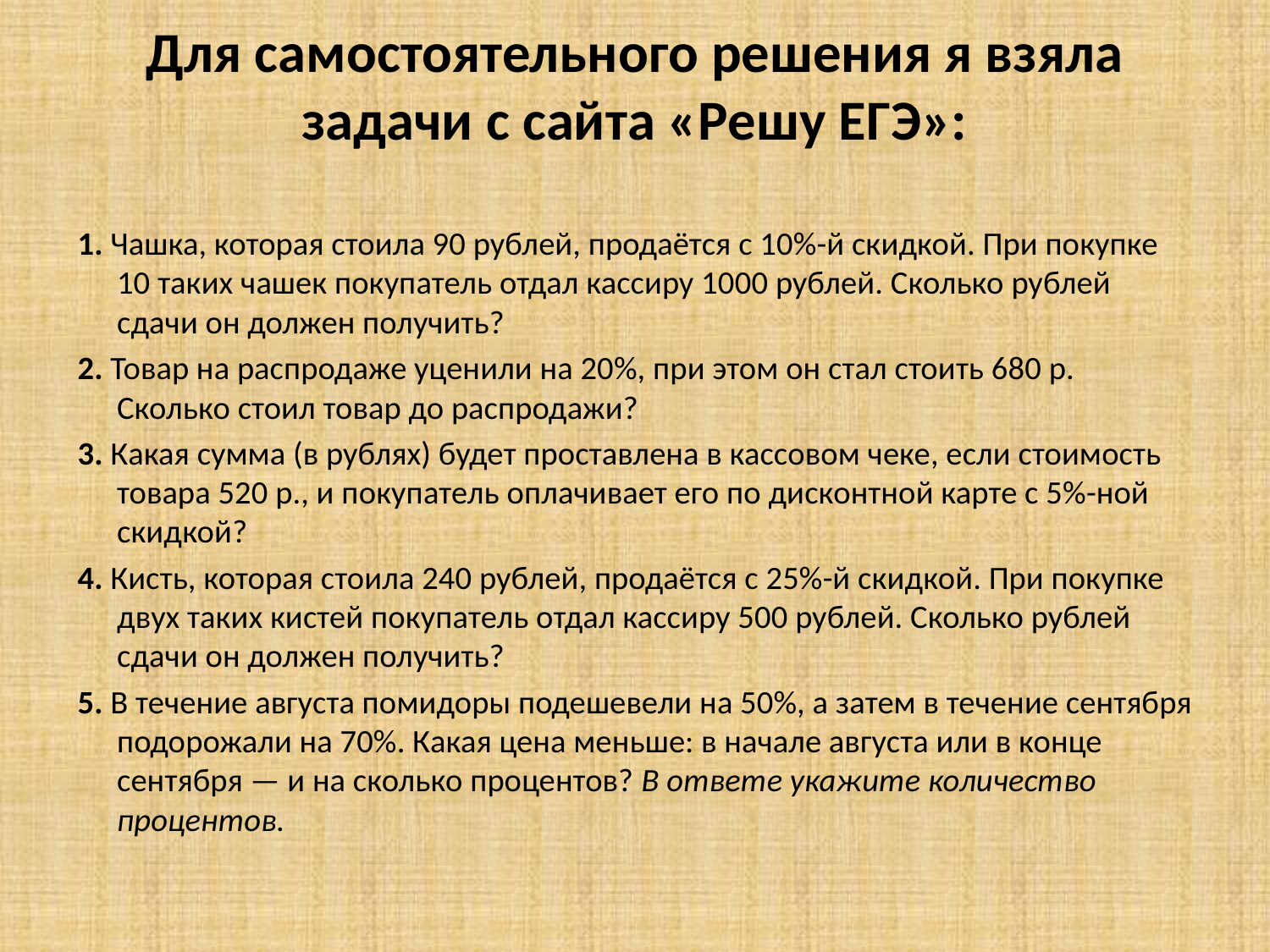

# Для самостоятельного решения я взяла задачи с сайта «Решу ЕГЭ»:
1. Чашка, которая стоила 90 рублей, продаётся с 10%-й скидкой. При покупке 10 таких чашек покупатель отдал кассиру 1000 рублей. Сколько рублей сдачи он должен получить?
2. Товар на распродаже уценили на 20%, при этом он стал стоить 680 р. Сколько стоил товар до распродажи?
3. Какая сумма (в рублях) будет проставлена в кассовом чеке, если стоимость товара 520 р., и покупатель оплачивает его по дисконтной карте с 5%-ной скидкой?
4. Кисть, которая стоила 240 рублей, продаётся с 25%-й скидкой. При покупке двух таких кистей покупатель отдал кассиру 500 рублей. Сколько рублей сдачи он должен получить?
5. В течение августа помидоры подешевели на 50%, а затем в течение сентября подорожали на 70%. Какая цена меньше: в начале августа или в конце сентября — и на сколько процентов? В ответе укажите количество процентов.